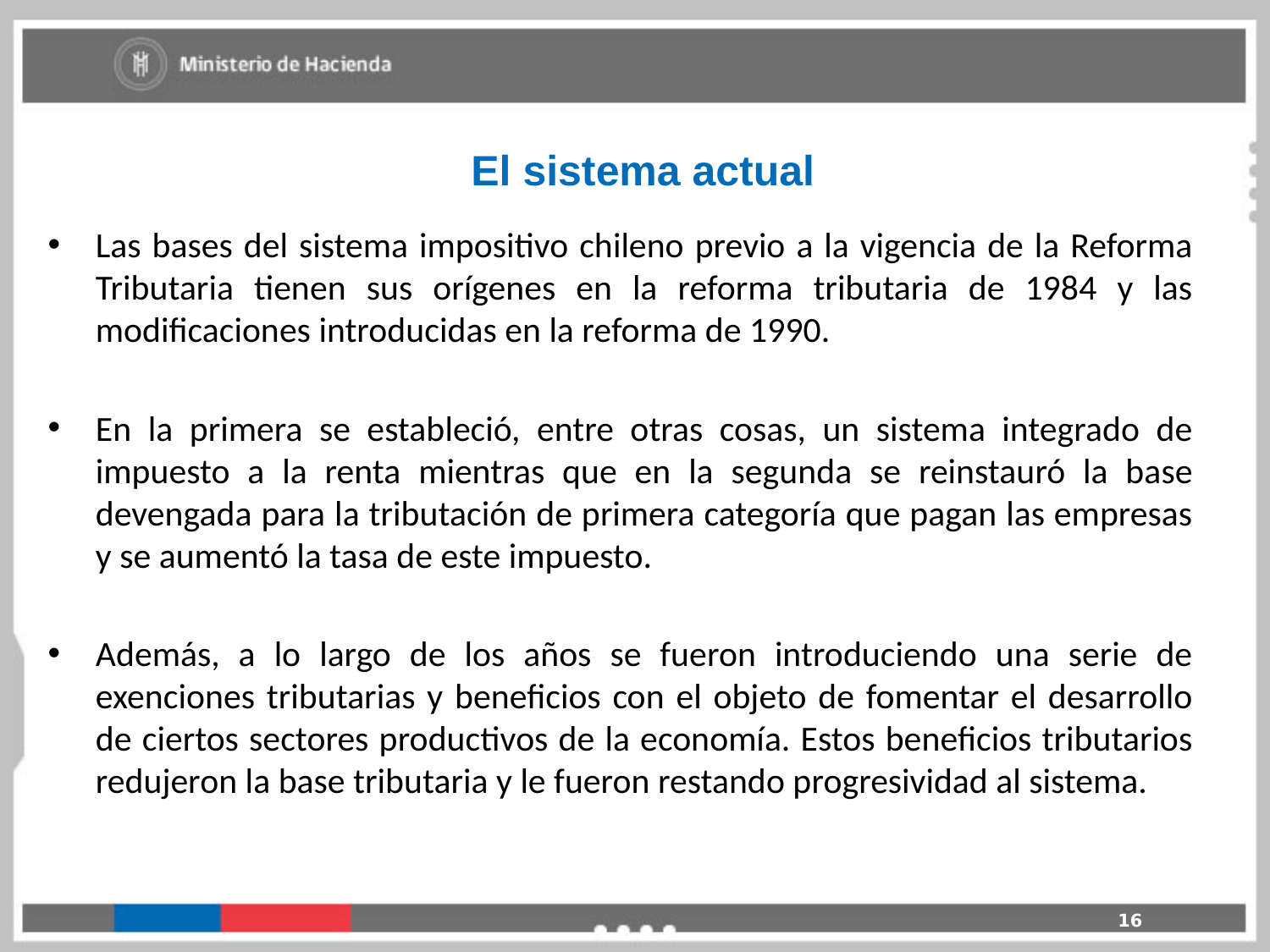

El sistema actual
Las bases del sistema impositivo chileno previo a la vigencia de la Reforma Tributaria tienen sus orígenes en la reforma tributaria de 1984 y las modificaciones introducidas en la reforma de 1990.

En la primera se estableció, entre otras cosas, un sistema integrado de impuesto a la renta mientras que en la segunda se reinstauró la base devengada para la tributación de primera categoría que pagan las empresas y se aumentó la tasa de este impuesto.

Además, a lo largo de los años se fueron introduciendo una serie de exenciones tributarias y beneficios con el objeto de fomentar el desarrollo de ciertos sectores productivos de la economía. Estos beneficios tributarios redujeron la base tributaria y le fueron restando progresividad al sistema.
16